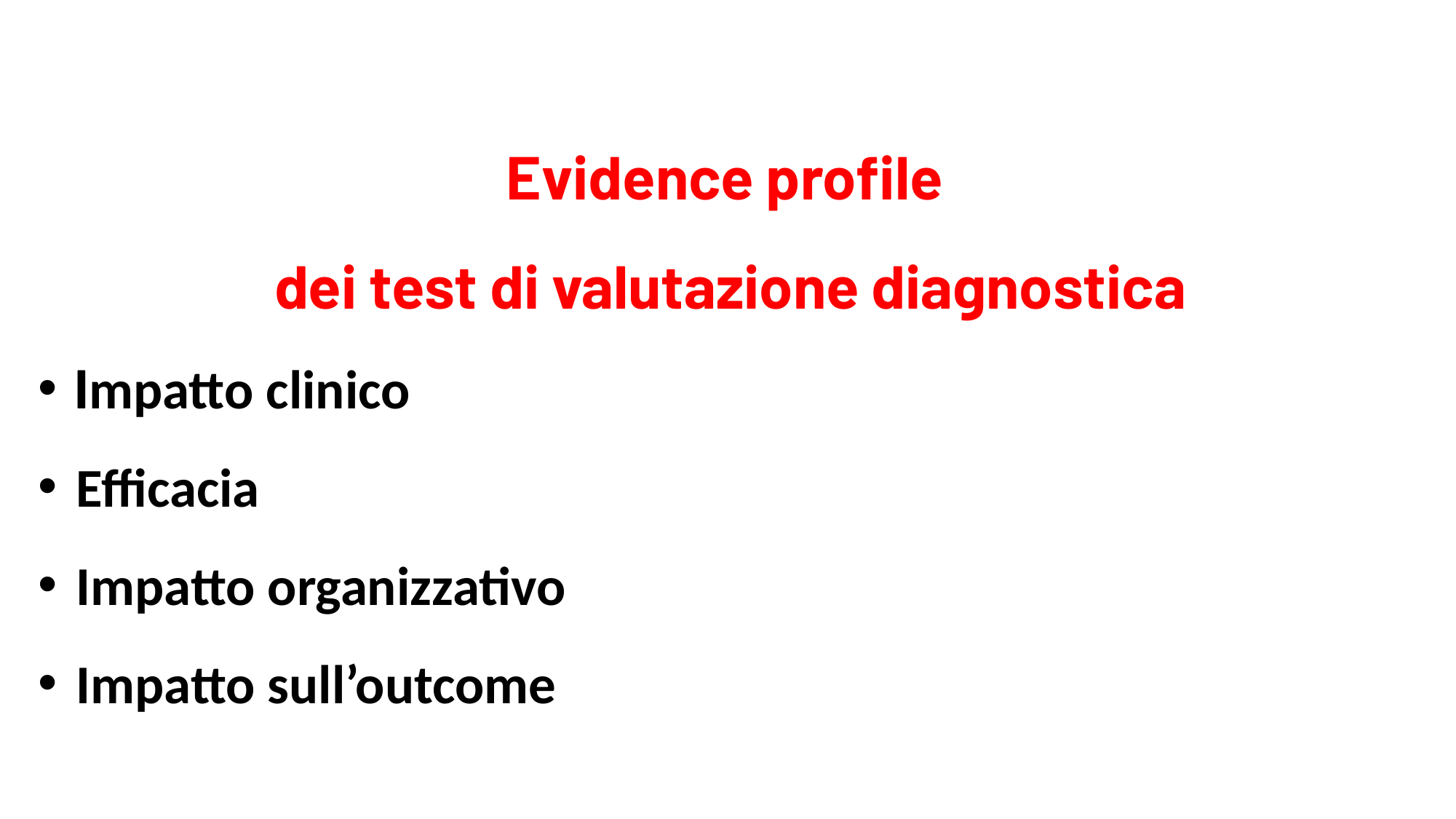

Evidence profile
dei test di valutazione diagnostica
 Impatto clinico
 Efficacia
 Impatto organizzativo
 Impatto sull’outcome